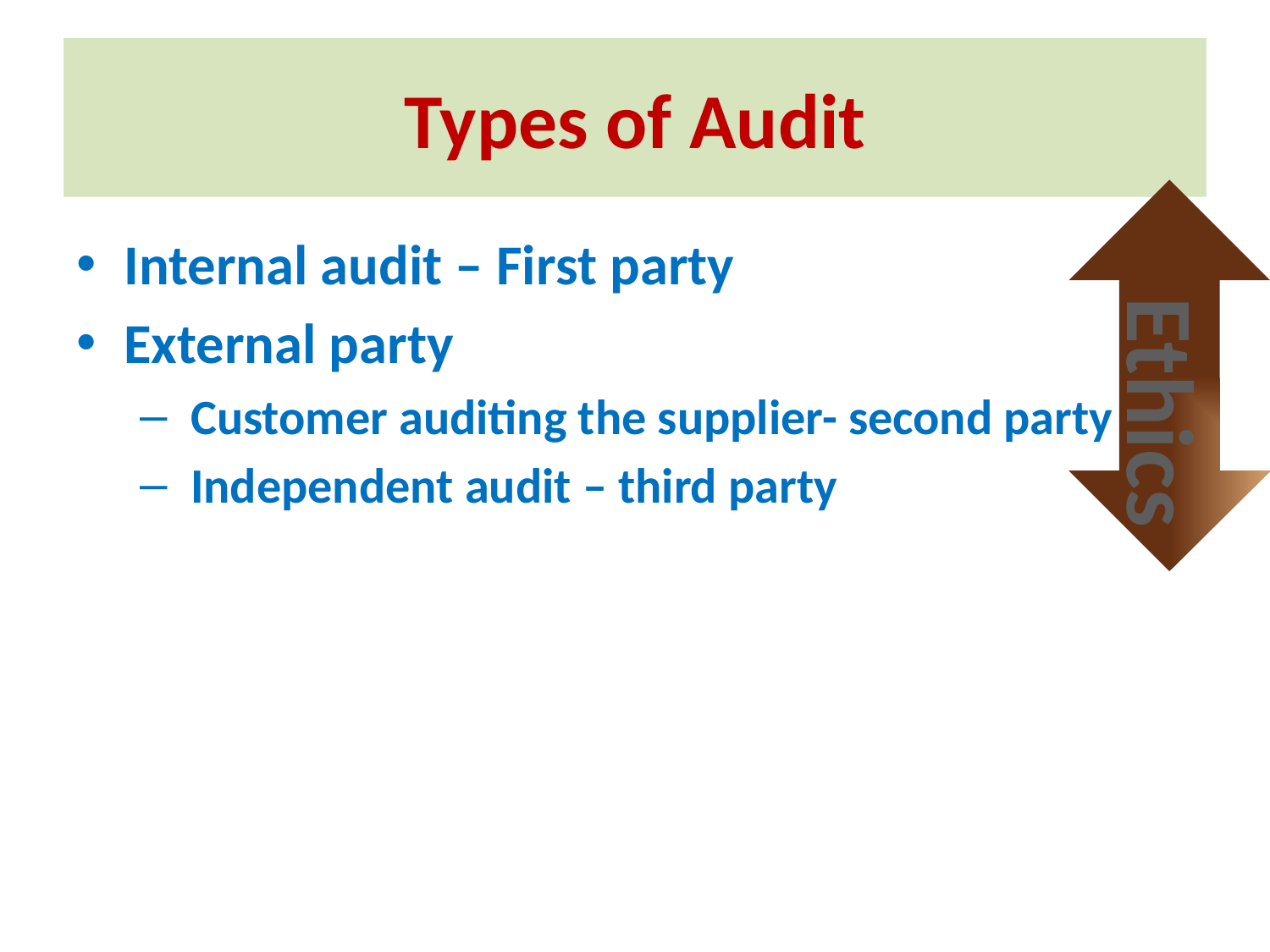

# Types of Audit

Internal audit – First party
External party
 Customer auditing the supplier- second party
 Independent audit – third party
Ethics